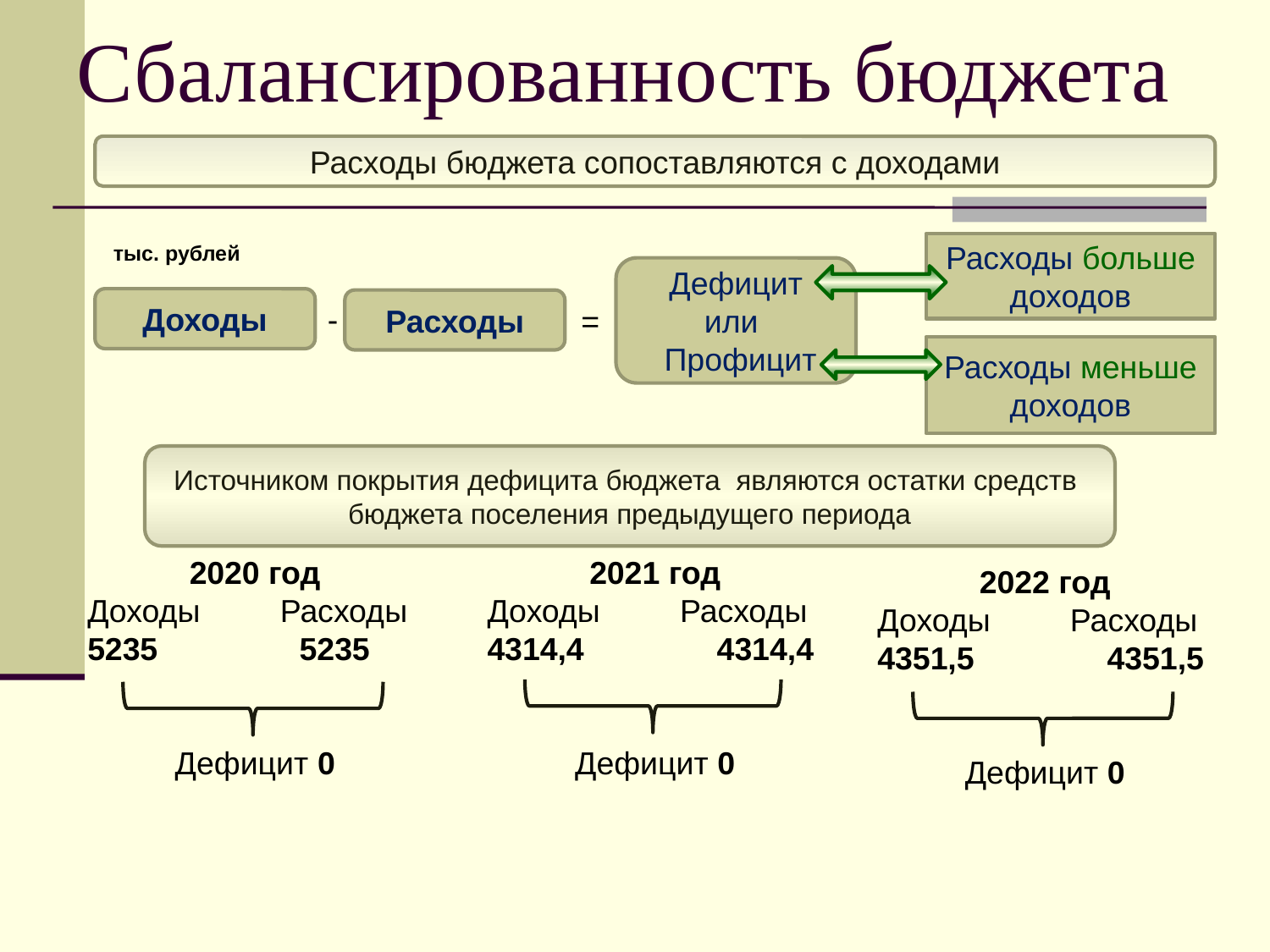

# Сбалансированность бюджета
Расходы бюджета сопоставляются с доходами
тыс. рублей
Расходы больше доходов
Дефицит
или
 Профицит

Доходы
Расходы
-
=
Расходы меньше доходов

Источником покрытия дефицита бюджета  являются остатки средств  бюджета поселения предыдущего периода
2020 год
Доходы         Расходы
5235                5235

Дефицит 0

2021 год
Доходы         Расходы
4314,4               4314,4

Дефицит 0

2022 год
Доходы         Расходы
4351,5               4351,5

Дефицит 0